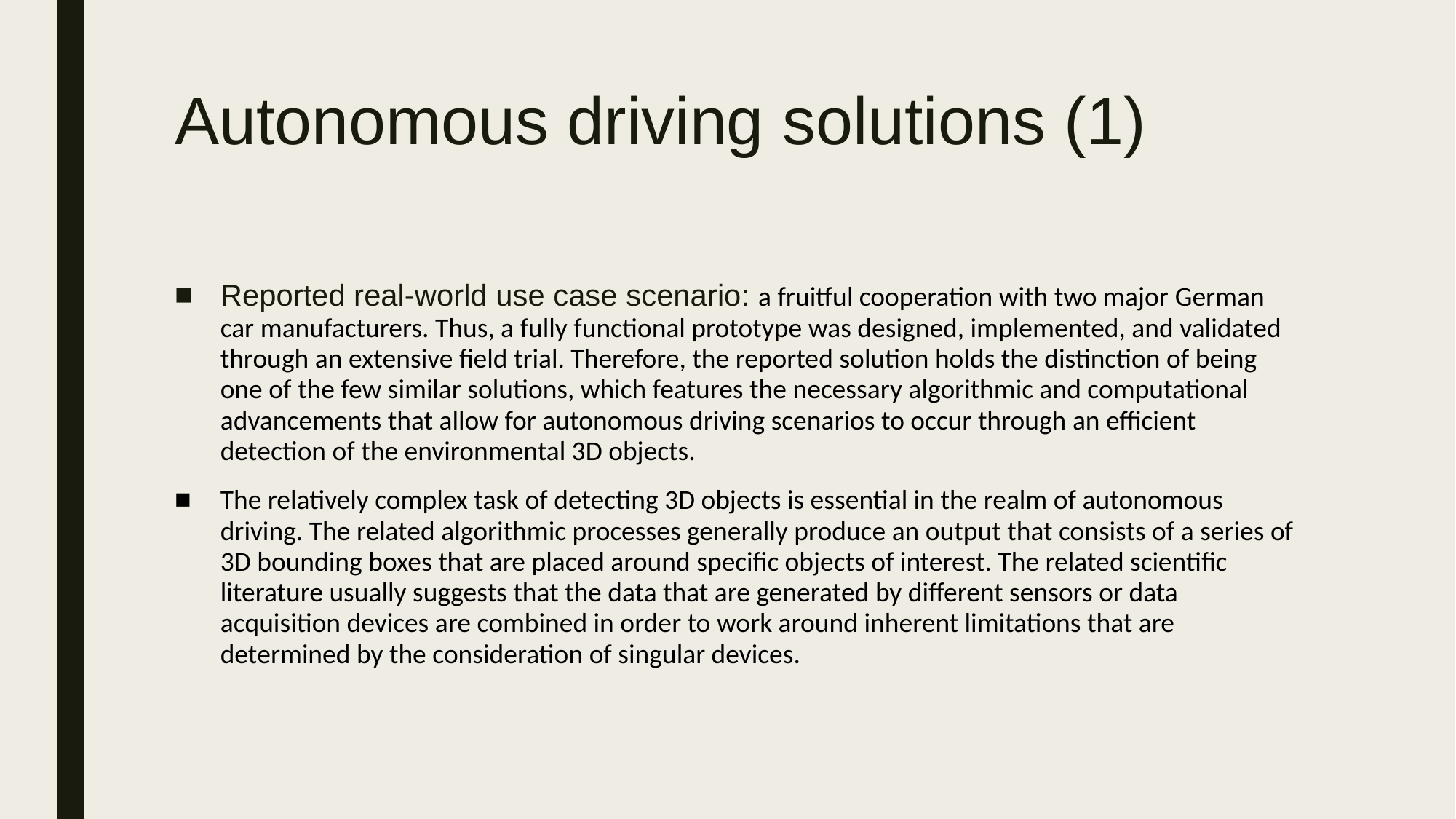

# Autonomous driving solutions (1)
Reported real-world use case scenario: a fruitful cooperation with two major German car manufacturers. Thus, a fully functional prototype was designed, implemented, and validated through an extensive field trial. Therefore, the reported solution holds the distinction of being one of the few similar solutions, which features the necessary algorithmic and computational advancements that allow for autonomous driving scenarios to occur through an efficient detection of the environmental 3D objects.
The relatively complex task of detecting 3D objects is essential in the realm of autonomous driving. The related algorithmic processes generally produce an output that consists of a series of 3D bounding boxes that are placed around specific objects of interest. The related scientific literature usually suggests that the data that are generated by different sensors or data acquisition devices are combined in order to work around inherent limitations that are determined by the consideration of singular devices.